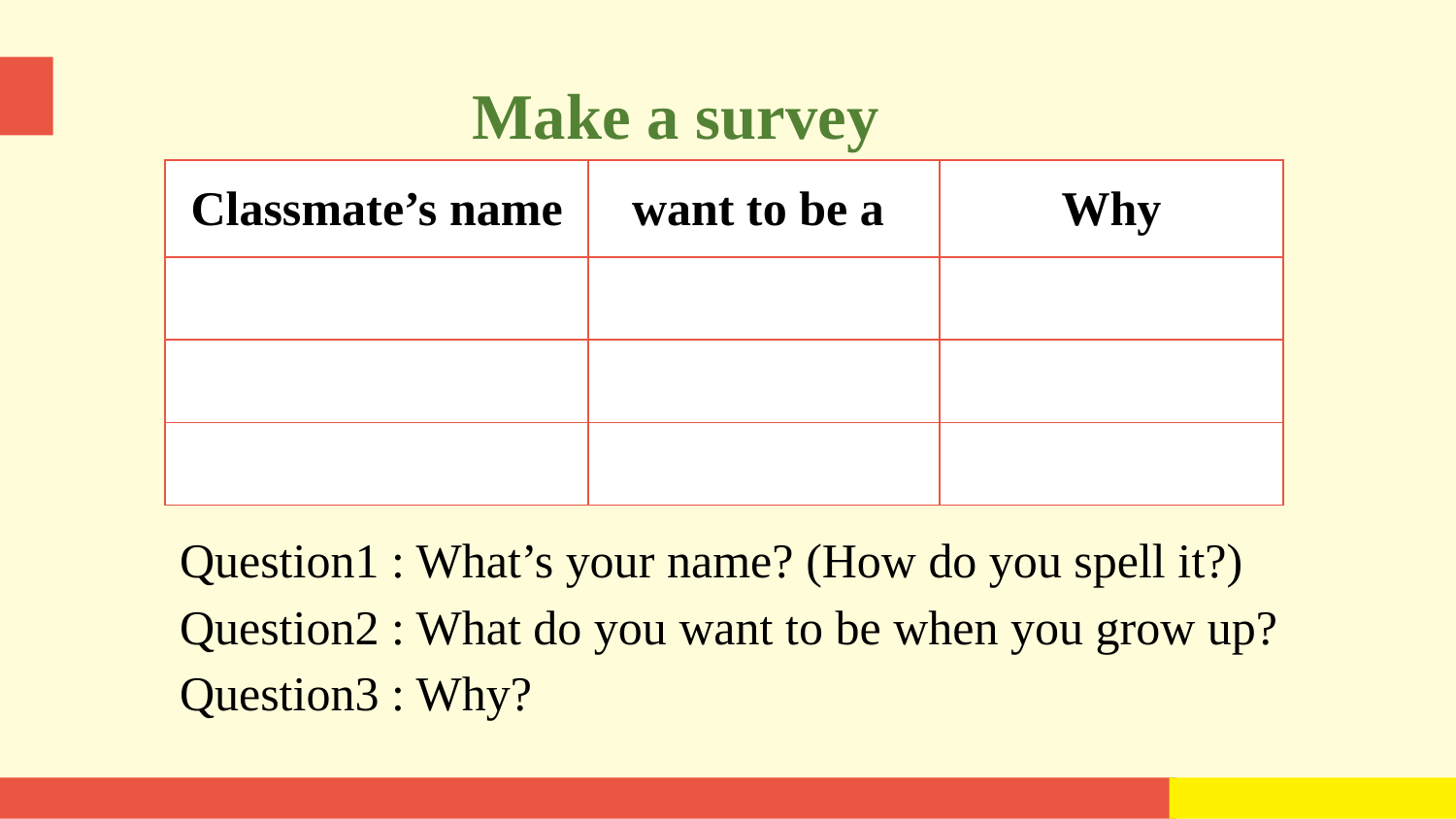

Make a survey
| Classmate’s name | want to be a | Why |
| --- | --- | --- |
|  |  |  |
|  |  |  |
|  |  |  |
Question1 : What’s your name? (How do you spell it?)
Question2 : What do you want to be when you grow up?
Question3 : Why?